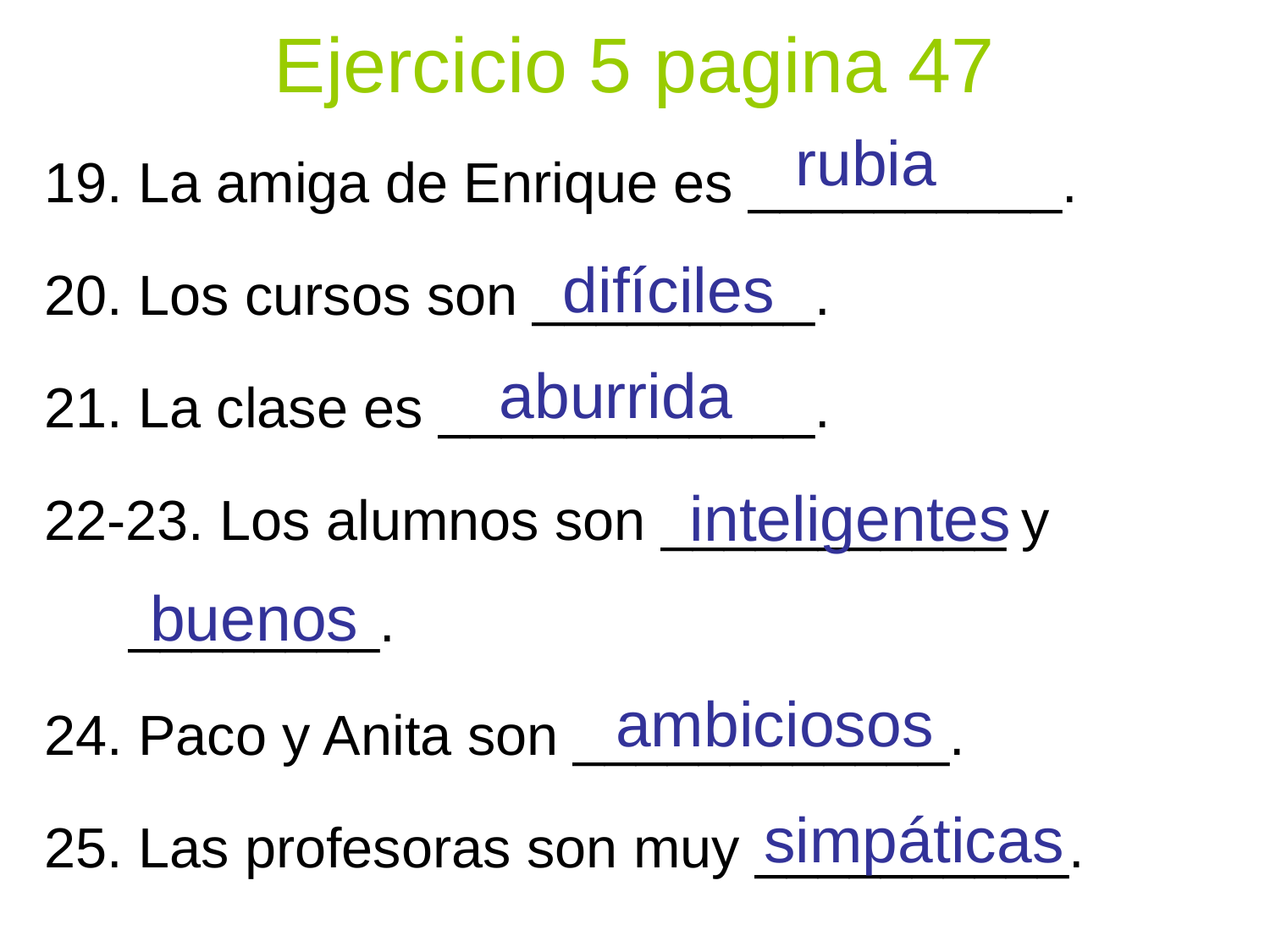

# Ejercicio 5 pagina 47
19. La amiga de Enrique es __________.
20. Los cursos son _________.
21. La clase es ____________.
22-23. Los alumnos son ___________ y ________.
24. Paco y Anita son ____________.
25. Las profesoras son muy __________.

rubia
difíciles
aburrida
inteligentes
buenos
ambiciosos
simpáticas